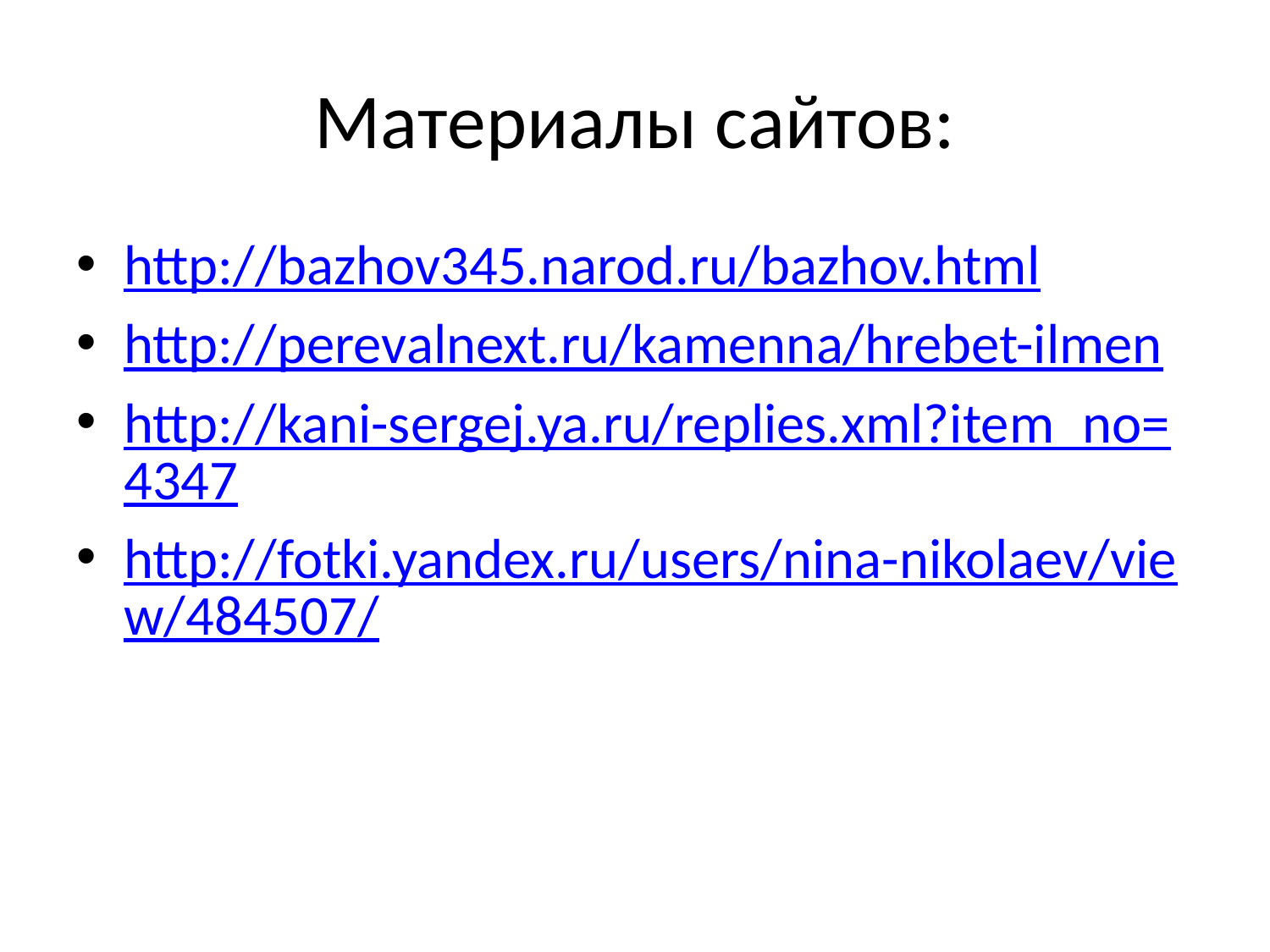

# Материалы сайтов:
http://bazhov345.narod.ru/bazhov.html
http://perevalnext.ru/kamenna/hrebet-ilmen
http://kani-sergej.ya.ru/replies.xml?item_no=4347
http://fotki.yandex.ru/users/nina-nikolaev/view/484507/